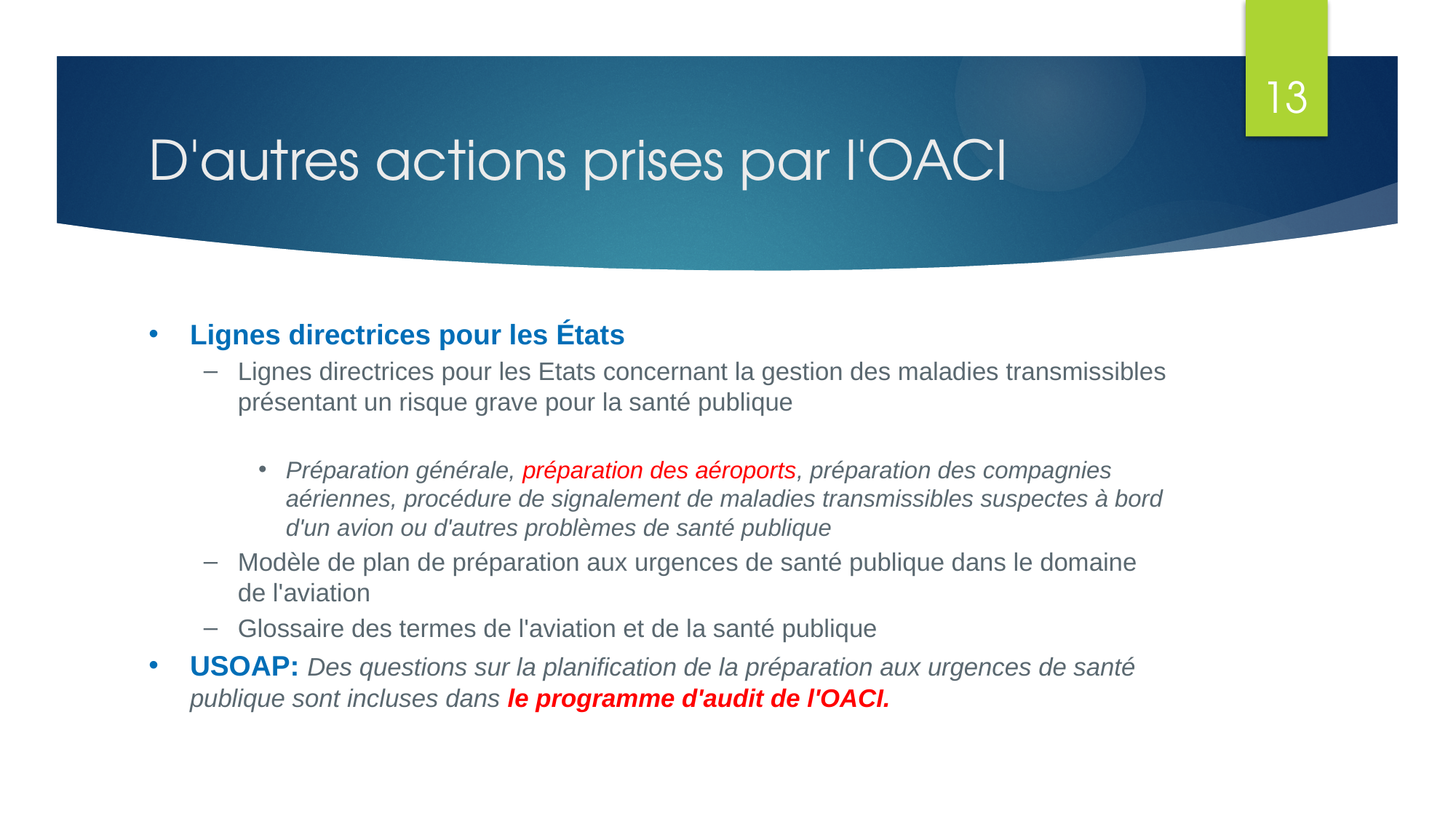

13
# D'autres actions prises par l'OACI
Lignes directrices pour les États
Lignes directrices pour les Etats concernant la gestion des maladies transmissibles présentant un risque grave pour la santé publique

Préparation générale, préparation des aéroports, préparation des compagnies aériennes, procédure de signalement de maladies transmissibles suspectes à bord d'un avion ou d'autres problèmes de santé publique
Modèle de plan de préparation aux urgences de santé publique dans le domaine de l'aviation
Glossaire des termes de l'aviation et de la santé publique
USOAP: Des questions sur la planification de la préparation aux urgences de santé publique sont incluses dans le programme d'audit de l'OACI.